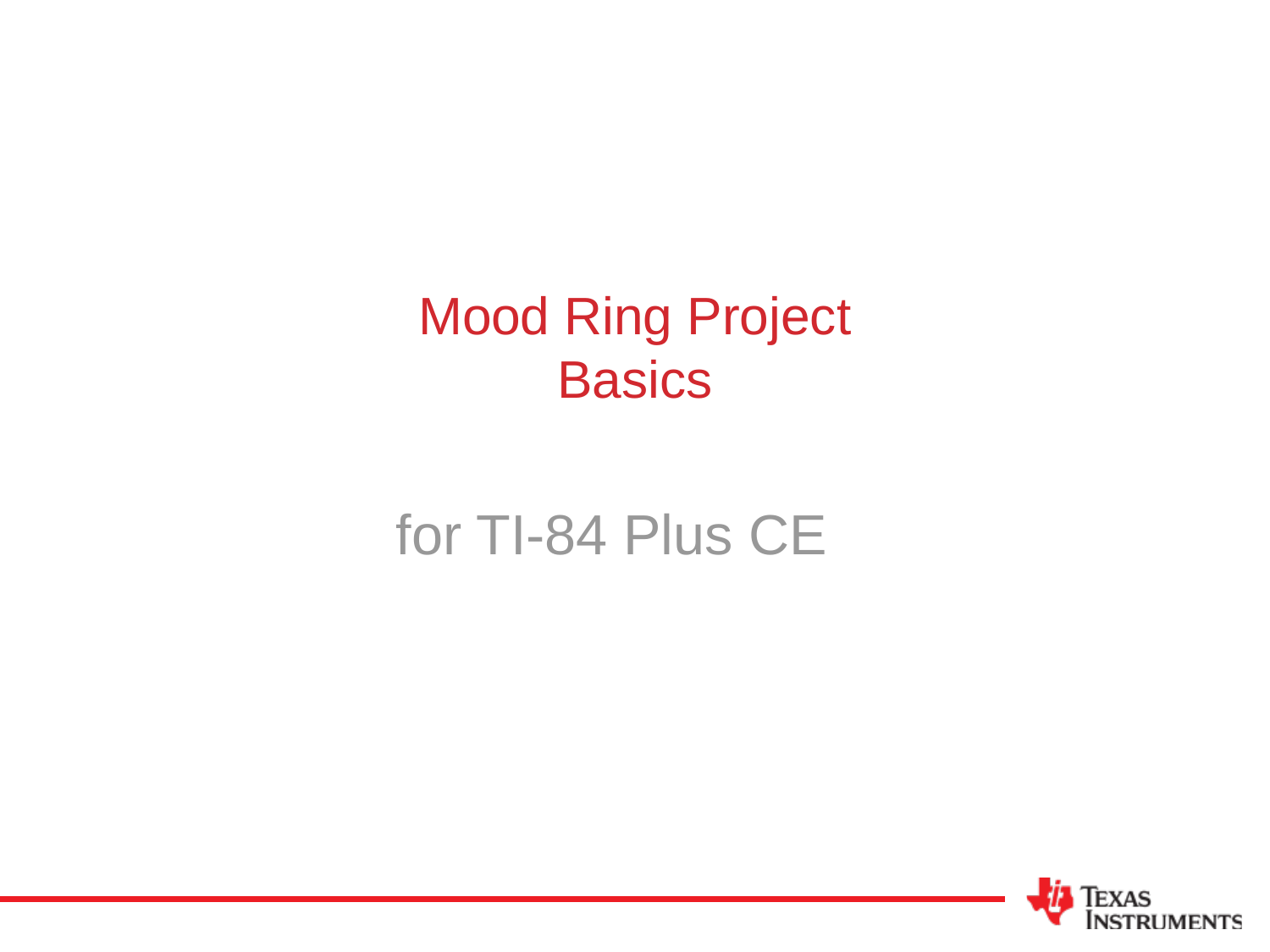

# Mood Ring Project Basics
for TI-84 Plus CE